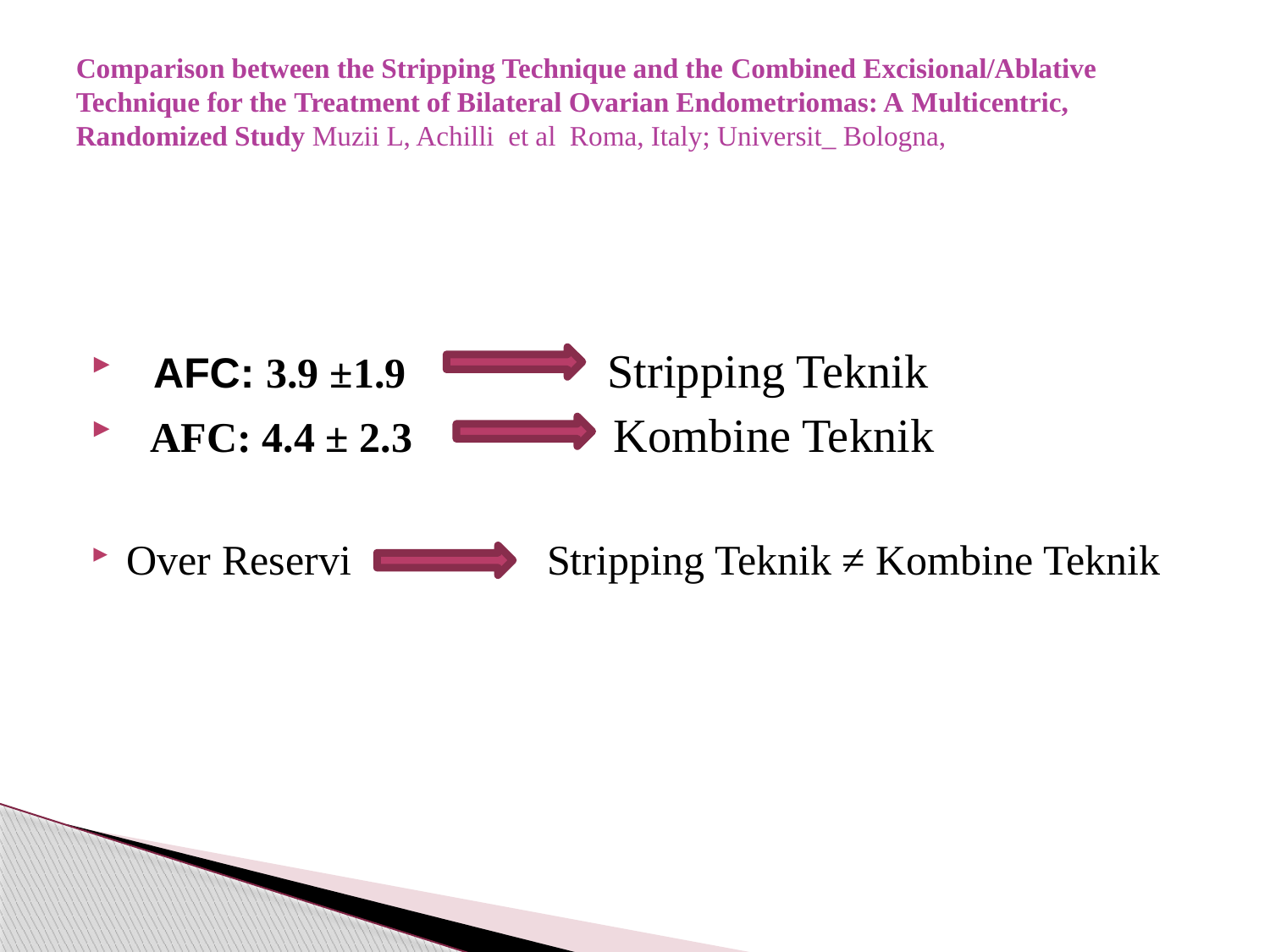

# Comparison between the Stripping Technique and the Combined Excisional/Ablative Technique for the Treatment of Bilateral Ovarian Endometriomas: A Multicentric, Randomized Study Muzii L, Achilli  et al  Roma, Italy; Universit_ Bologna,

  AFC: 3.9 ±1.9                 Stripping Teknik
  AFC: 4.4 ± 2.3                 Kombine Teknik

Over Reservi                      Stripping Teknik ≠ Kombine Teknik